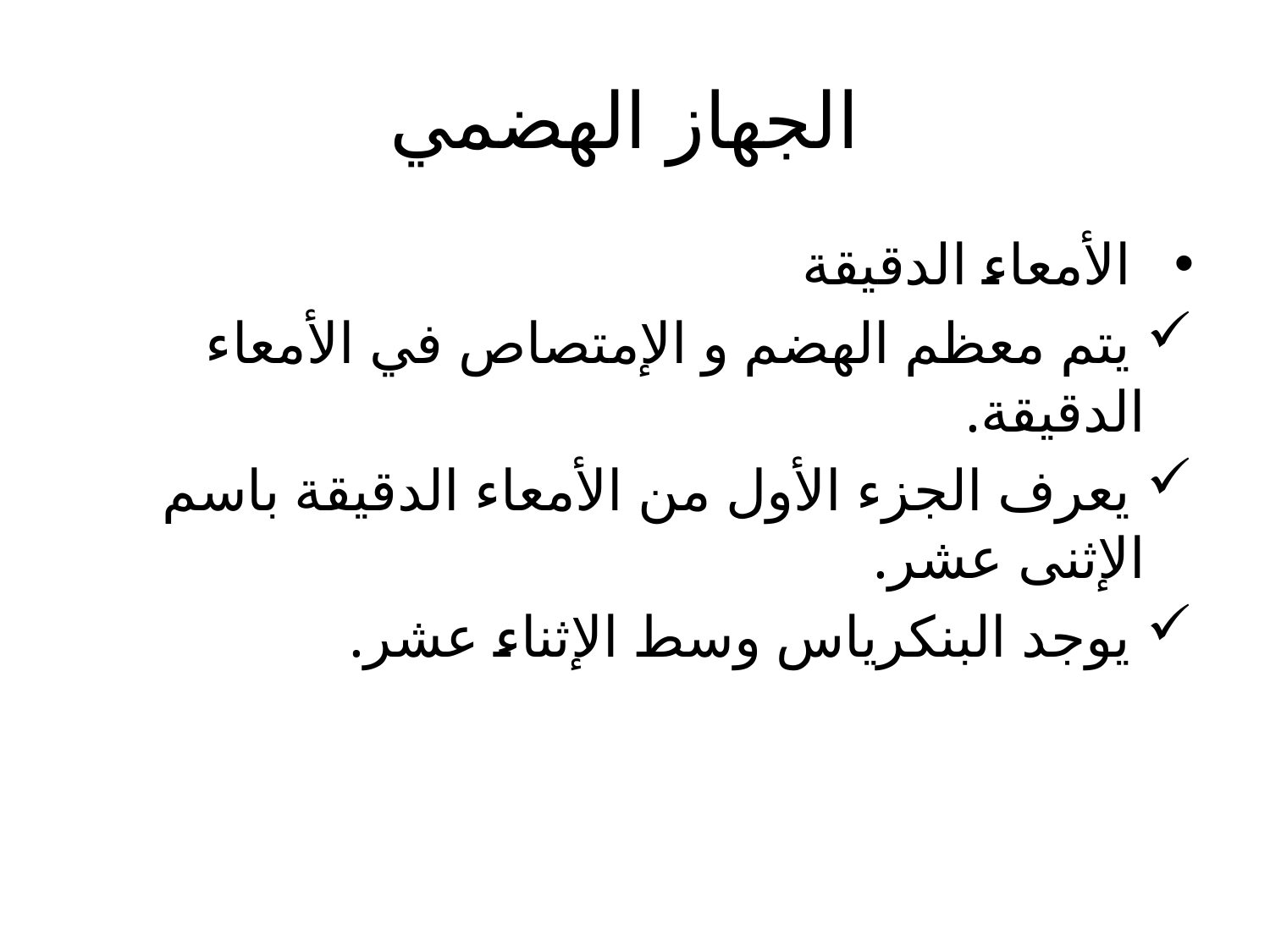

# الجهاز الهضمي
 الأمعاء الدقيقة
 يتم معظم الهضم و الإمتصاص في الأمعاء الدقيقة.
 يعرف الجزء الأول من الأمعاء الدقيقة باسم الإثنى عشر.
 يوجد البنكرياس وسط الإثناء عشر.